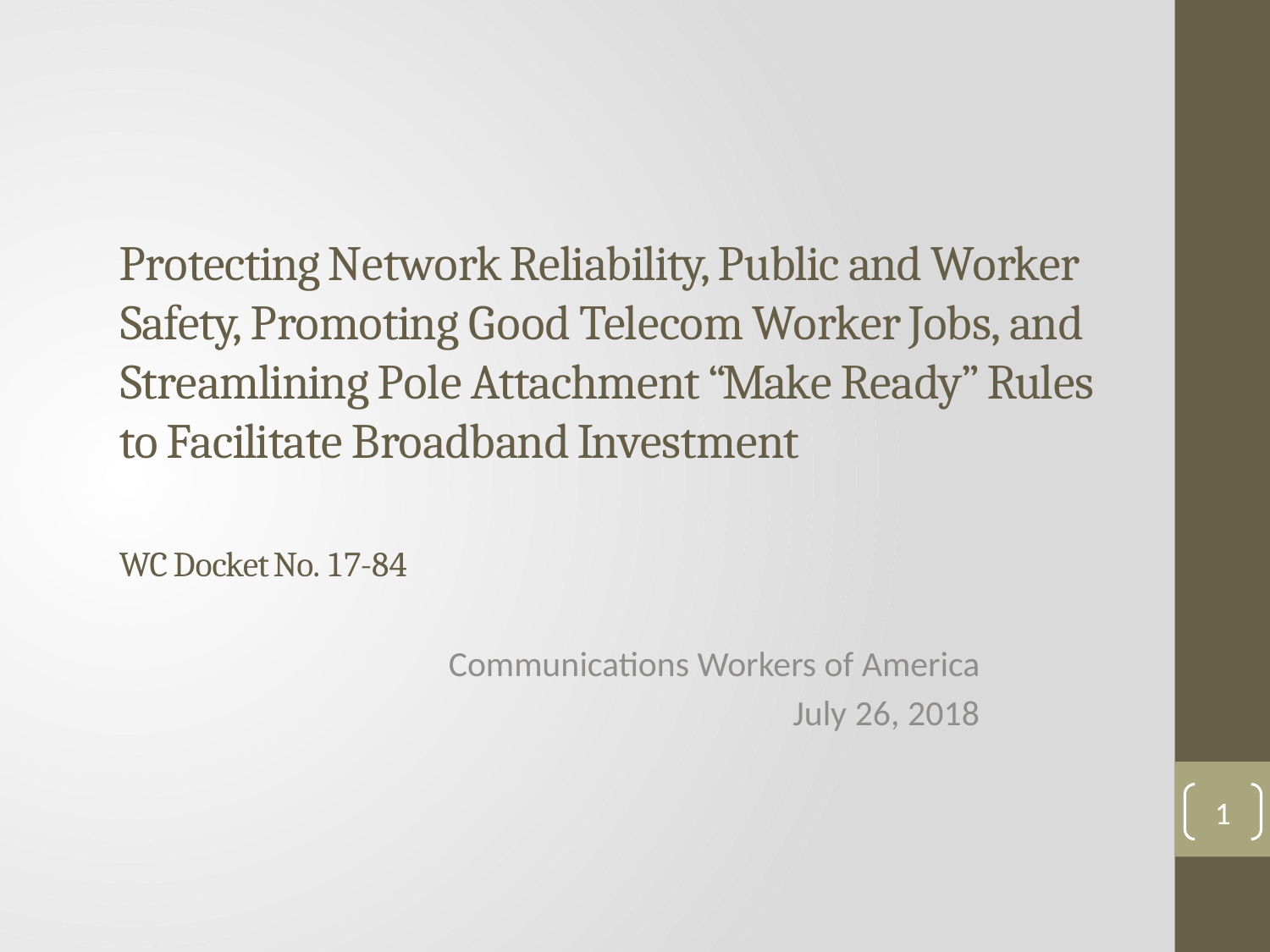

# Protecting Network Reliability, Public and Worker Safety, Promoting Good Telecom Worker Jobs, and  Streamlining Pole Attachment “Make Ready” Rules to Facilitate Broadband Investment WC Docket No. 17-84
Communications Workers of America
July 26, 2018
1